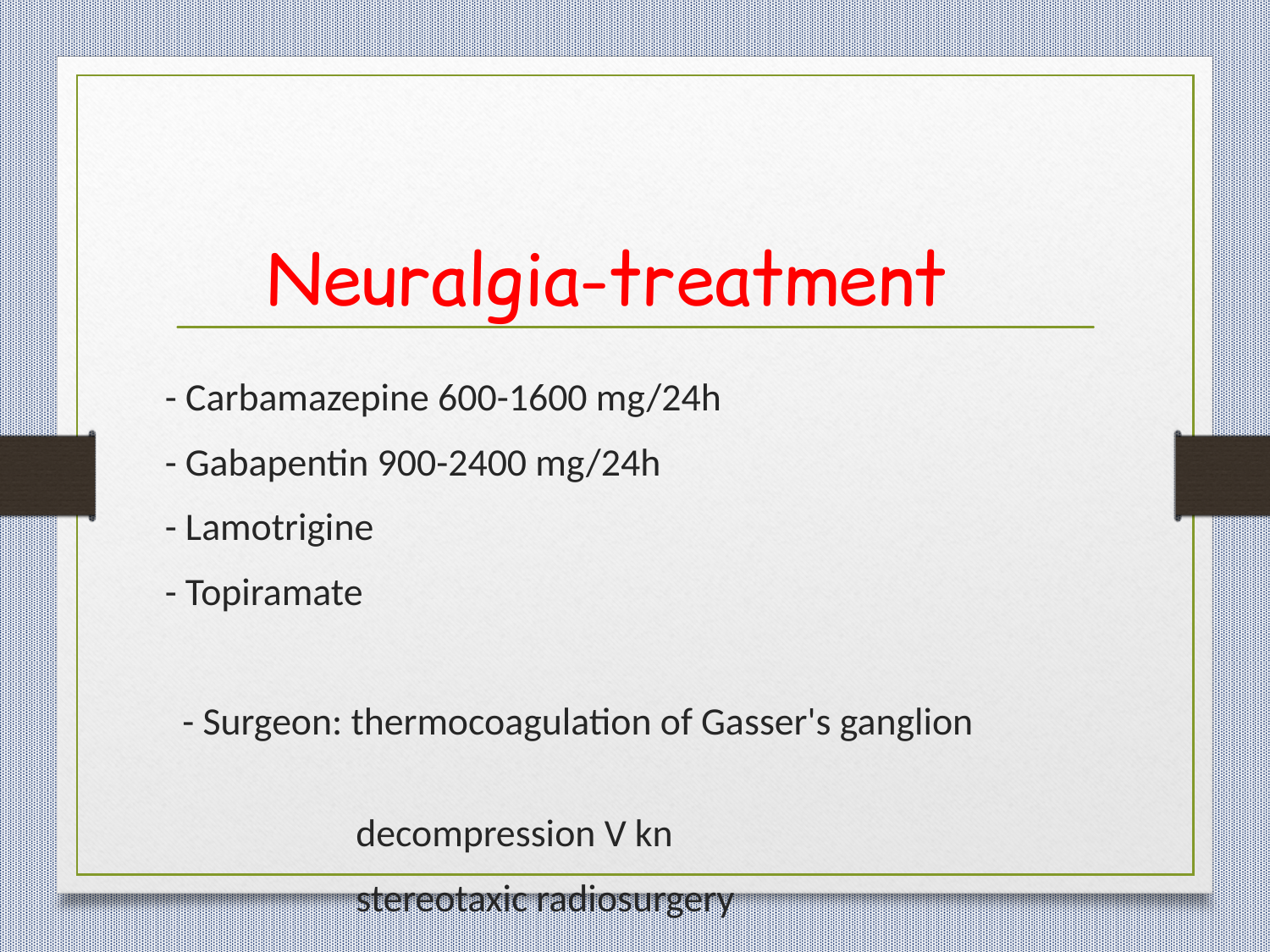

# Neuralgia-treatment
  - Carbamazepine 600-1600 mg/24h
  - Gabapentin 900-2400 mg/24h
  - Lamotrigine
  - Topiramate

    - Surgeon: thermocoagulation of Gasser's ganglion
                        decompression V kn
                        stereotaxic radiosurgery